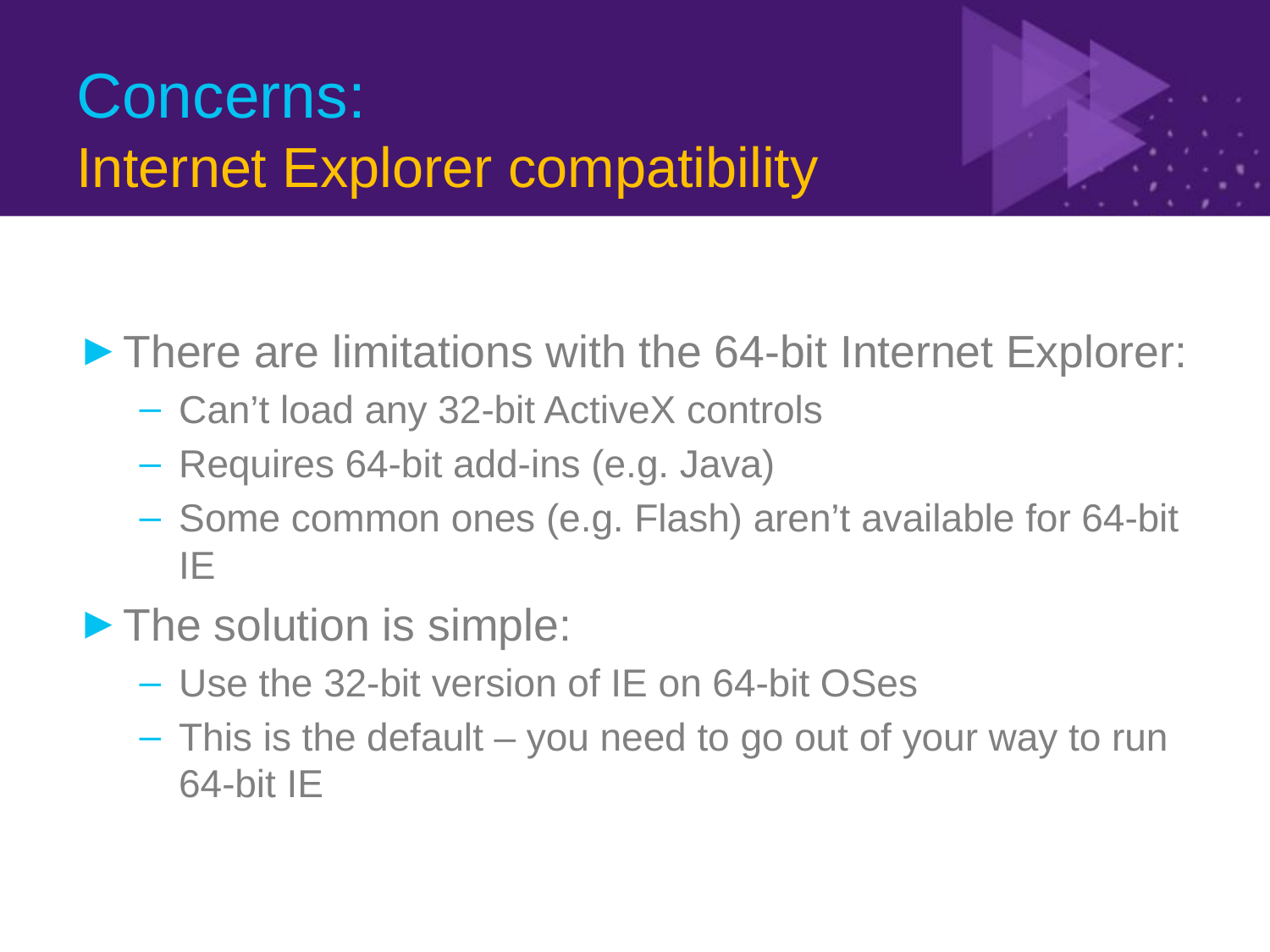

# Concerns: Internet Explorer compatibility
There are limitations with the 64-bit Internet Explorer:
Can’t load any 32-bit ActiveX controls
Requires 64-bit add-ins (e.g. Java)
Some common ones (e.g. Flash) aren’t available for 64-bit IE
The solution is simple:
Use the 32-bit version of IE on 64-bit OSes
This is the default – you need to go out of your way to run 64-bit IE